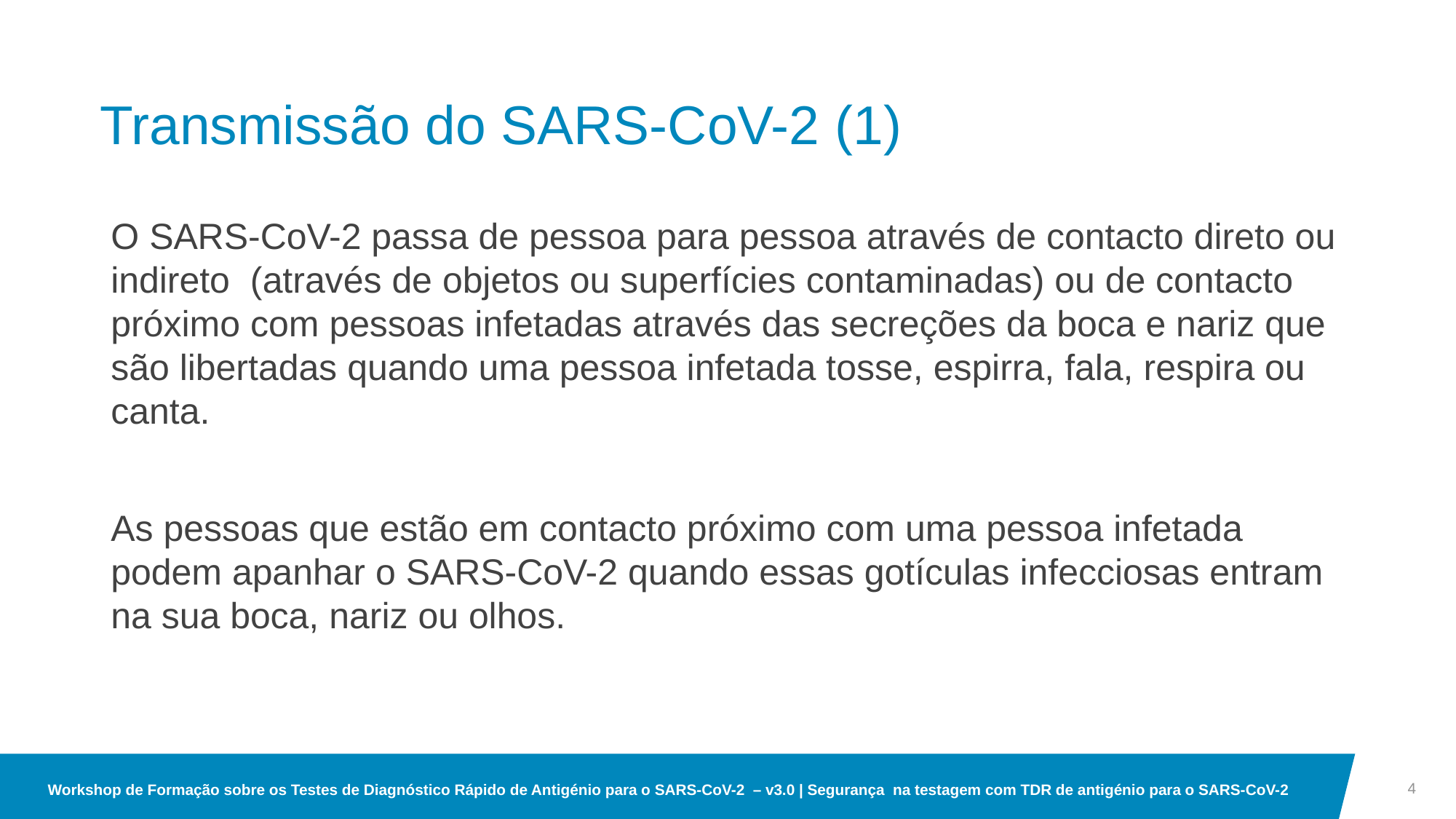

# Transmissão do SARS-CoV-2 (1)
O SARS-CoV-2 passa de pessoa para pessoa através de contacto direto ou indireto  (através de objetos ou superfícies contaminadas) ou de contacto próximo com pessoas infetadas através das secreções da boca e nariz que são libertadas quando uma pessoa infetada tosse, espirra, fala, respira ou canta.

As pessoas que estão em contacto próximo com uma pessoa infetada  podem apanhar o SARS-CoV-2 quando essas gotículas infecciosas entram na sua boca, nariz ou olhos.

4
Workshop de Formação sobre os Testes de Diagnóstico Rápido de Antigénio para o SARS-CoV-2  – v3.0 | Segurança  na testagem com TDR de antigénio para o SARS-CoV-2